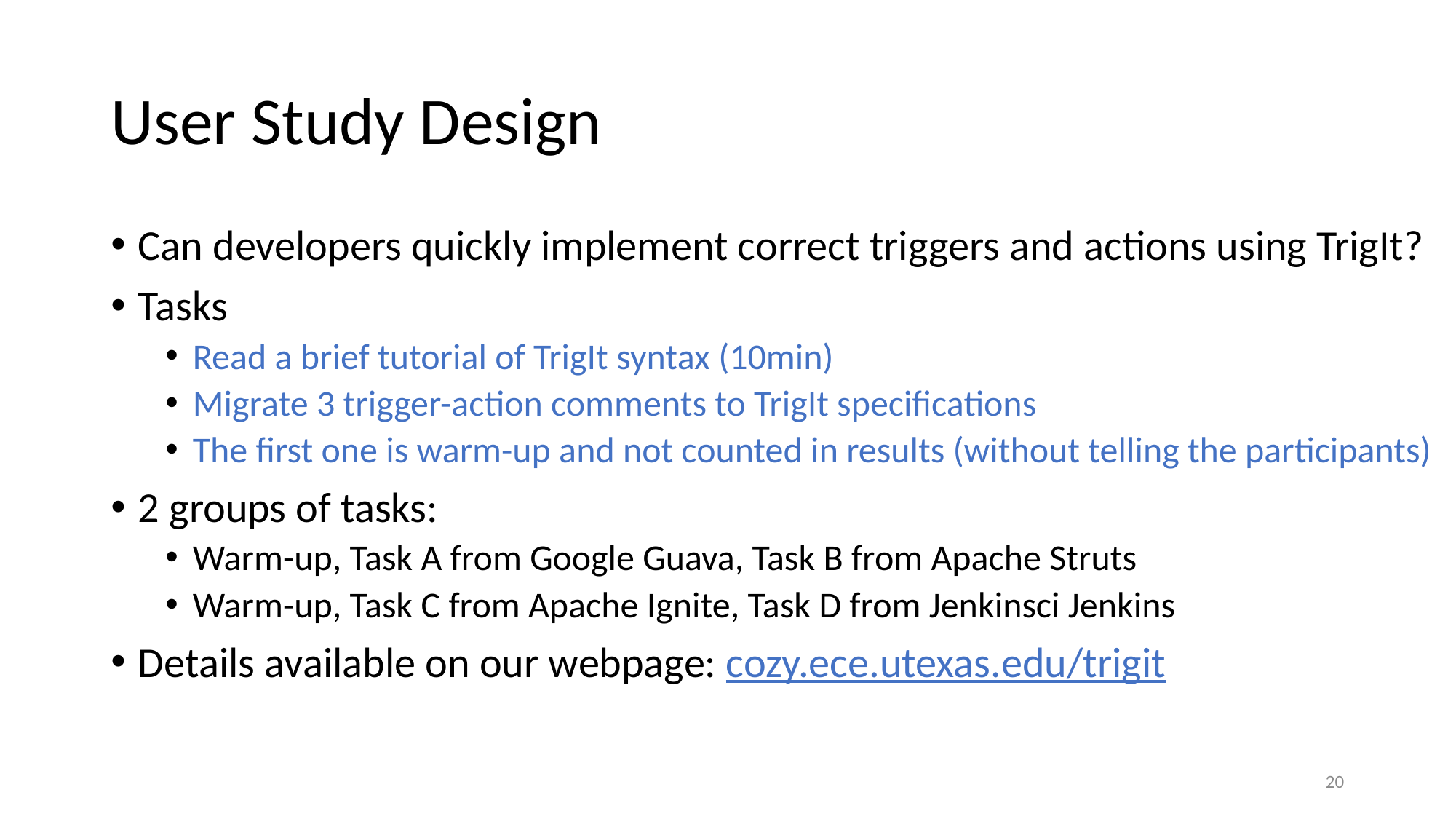

# User Study Design
Can developers quickly implement correct triggers and actions using TrigIt?
Tasks
Read a brief tutorial of TrigIt syntax (10min)
Migrate 3 trigger-action comments to TrigIt specifications
The first one is warm-up and not counted in results (without telling the participants)
2 groups of tasks:
Warm-up, Task A from Google Guava, Task B from Apache Struts
Warm-up, Task C from Apache Ignite, Task D from Jenkinsci Jenkins
Details available on our webpage: cozy.ece.utexas.edu/trigit
20